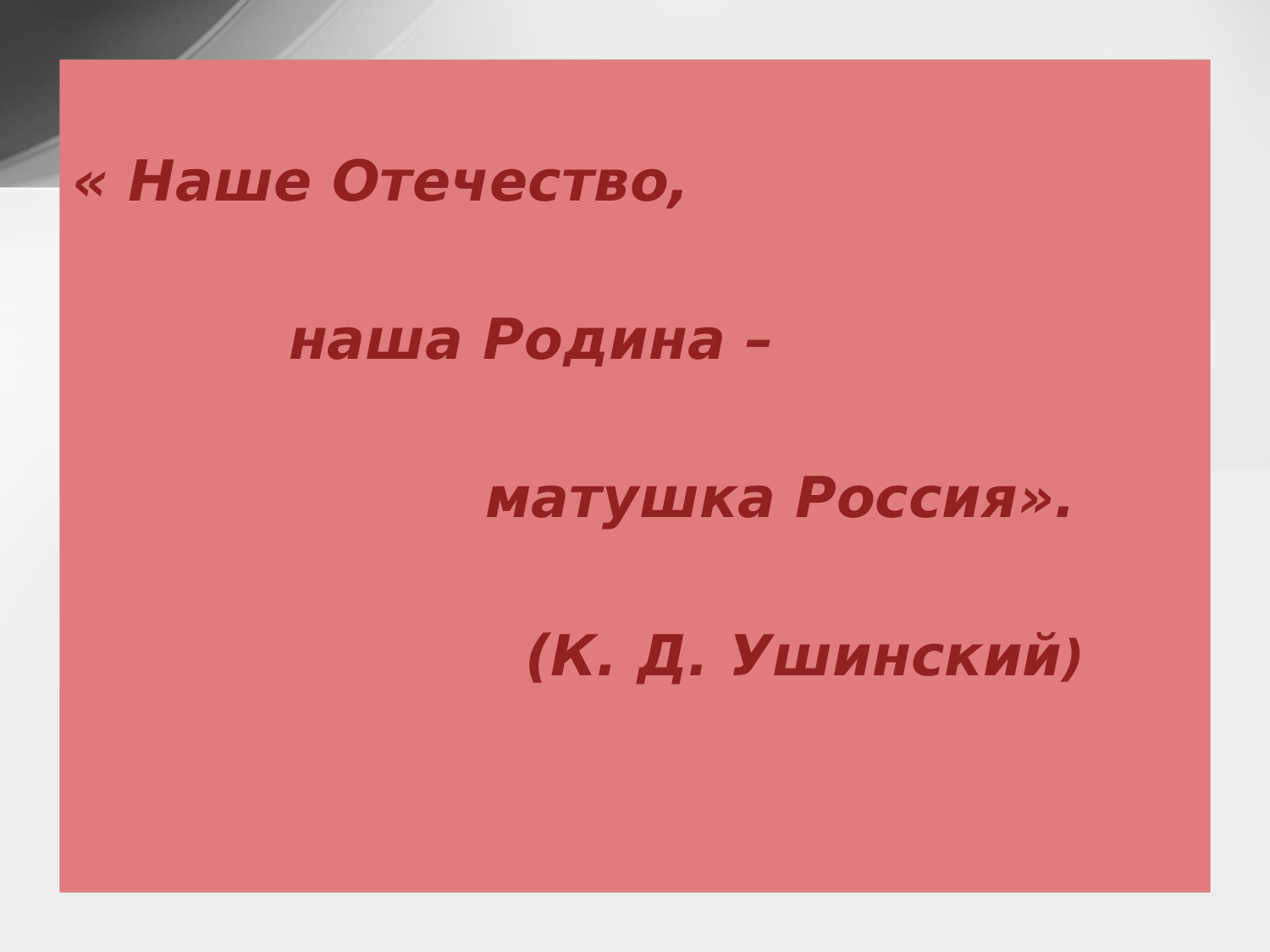

« Наше Отечество,

           наша Родина –

                     матушка Россия».

                       (К. Д. Ушинский)